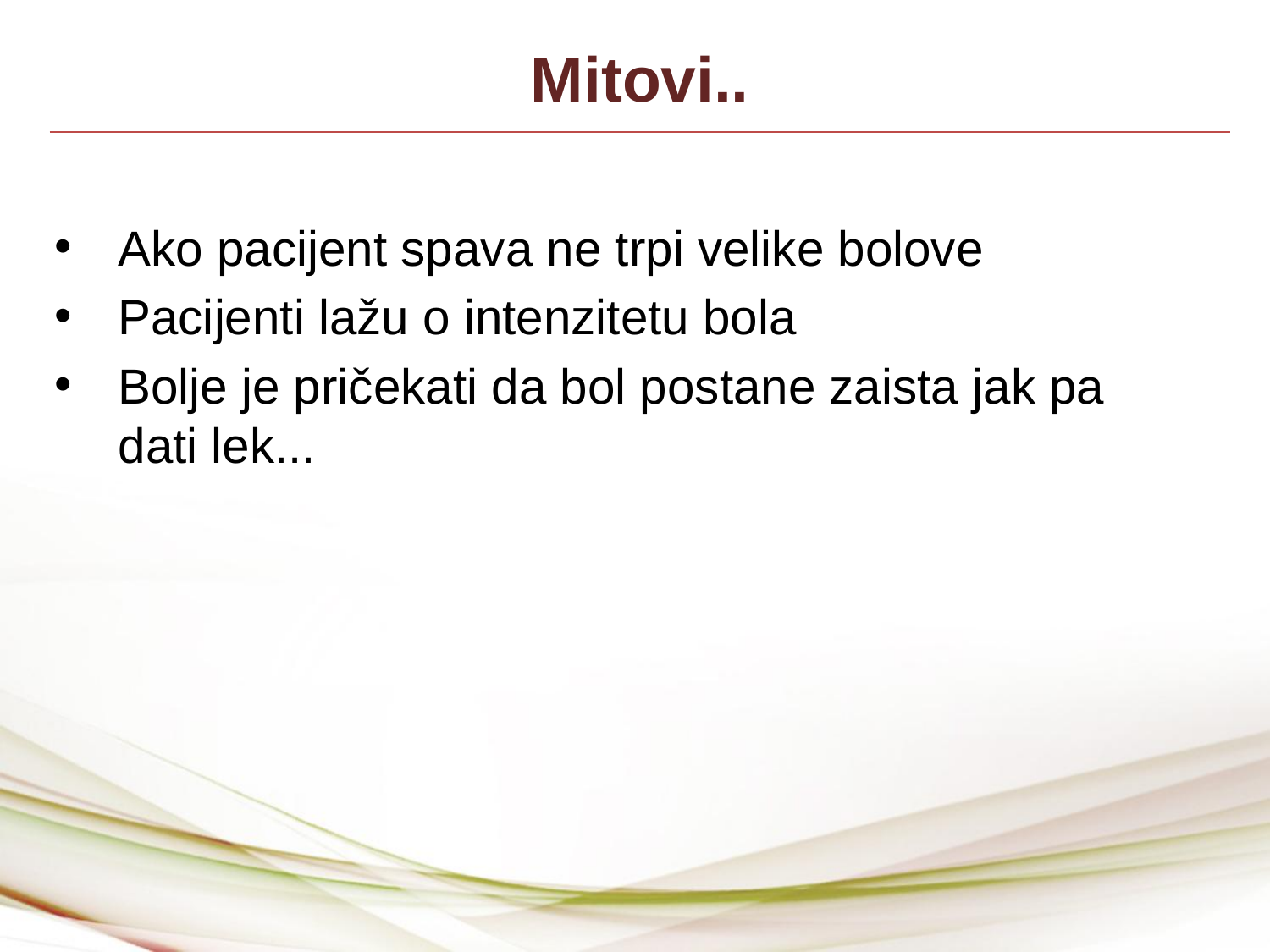

Mitovi..

Ako pacijent spava ne trpi velike bolove
Pacijenti lažu o intenzitetu bola
Bolje je pričekati da bol postane zaista jak pa       dati lek...